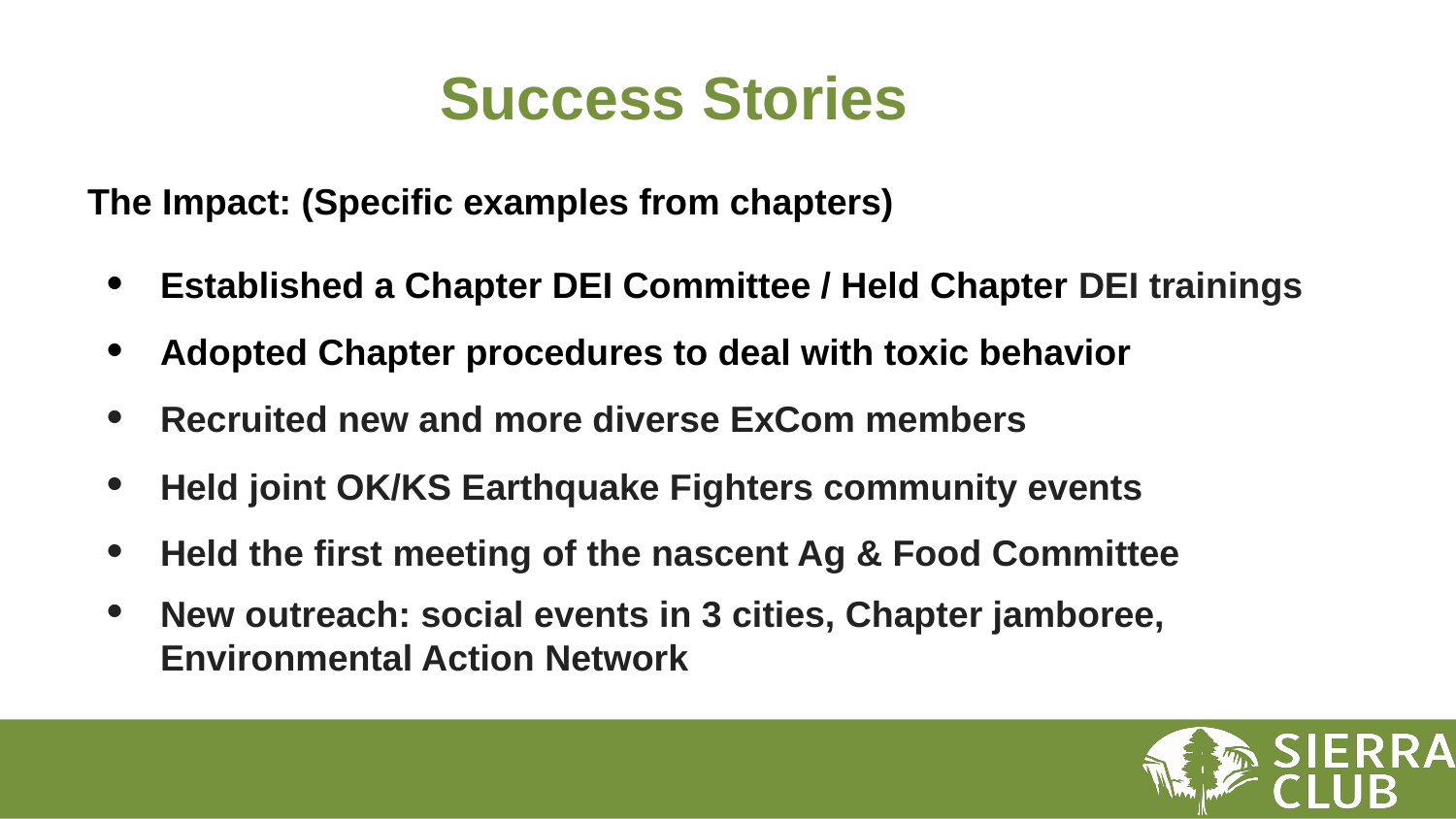

# Success Stories
The Impact: (Specific examples from chapters)

Established a Chapter DEI Committee / Held Chapter DEI trainings

Adopted Chapter procedures to deal with toxic behavior

Recruited new and more diverse ExCom members

Held joint OK/KS Earthquake Fighters community events

Held the first meeting of the nascent Ag & Food Committee

New outreach: social events in 3 cities, Chapter jamboree, Environmental Action Network